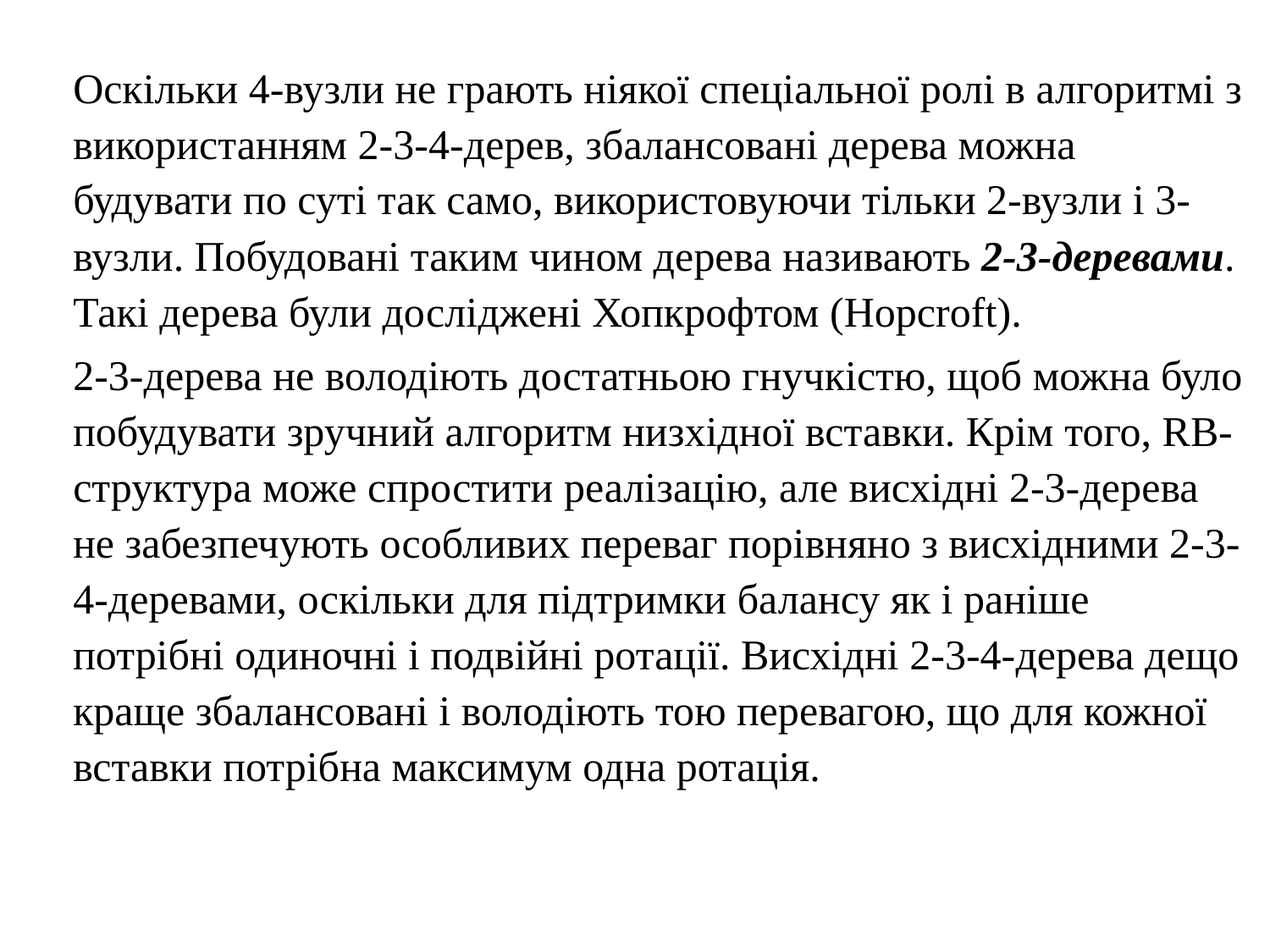

Оскільки 4-вузли не грають ніякої спеціальної ролі в алгоритмі з використанням 2-3-4-дерев, збалансовані дерева можна будувати по суті так само, використовуючи тільки 2-вузли і 3-вузли. Побудовані таким чином дерева називають 2-3-деревами. Такі дерева були досліджені Хопкрофтом (Hopcroft).
	2-3-дерева не володіють достатньою гнучкістю, щоб можна було побудувати зручний алгоритм низхідної вставки. Крім того, RB-структура може спростити реалізацію, але висхідні 2-3-дерева не забезпечують особливих переваг порівняно з висхідними 2-3-4-деревами, оскільки для підтримки балансу як і раніше потрібні одиночні і подвійні ротації. Висхідні 2-3-4-дерева дещо краще збалансовані і володіють тою перевагою, що для кожної вставки потрібна максимум одна ротація.